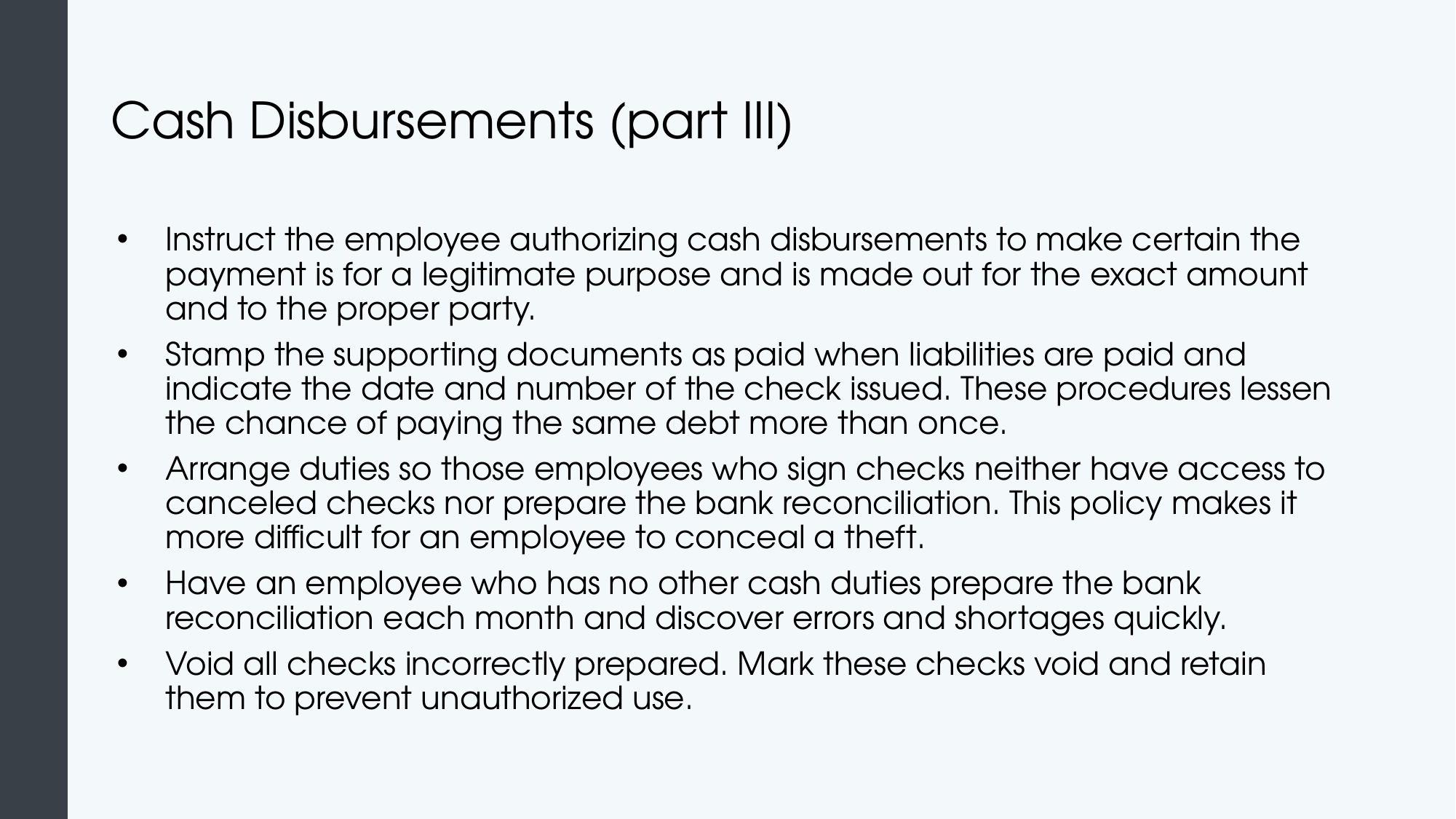

# Cash Disbursements (part III)
Instruct the employee authorizing cash disbursements to make certain the payment is for a legitimate purpose and is made out for the exact amount and to the proper party.
Stamp the supporting documents as paid when liabilities are paid and indicate the date and number of the check issued. These procedures lessen the chance of paying the same debt more than once.
Arrange duties so those employees who sign checks neither have access to canceled checks nor prepare the bank reconciliation. This policy makes it more difficult for an employee to conceal a theft.
Have an employee who has no other cash duties prepare the bank reconciliation each month and discover errors and shortages quickly.
Void all checks incorrectly prepared. Mark these checks void and retain them to prevent unauthorized use.